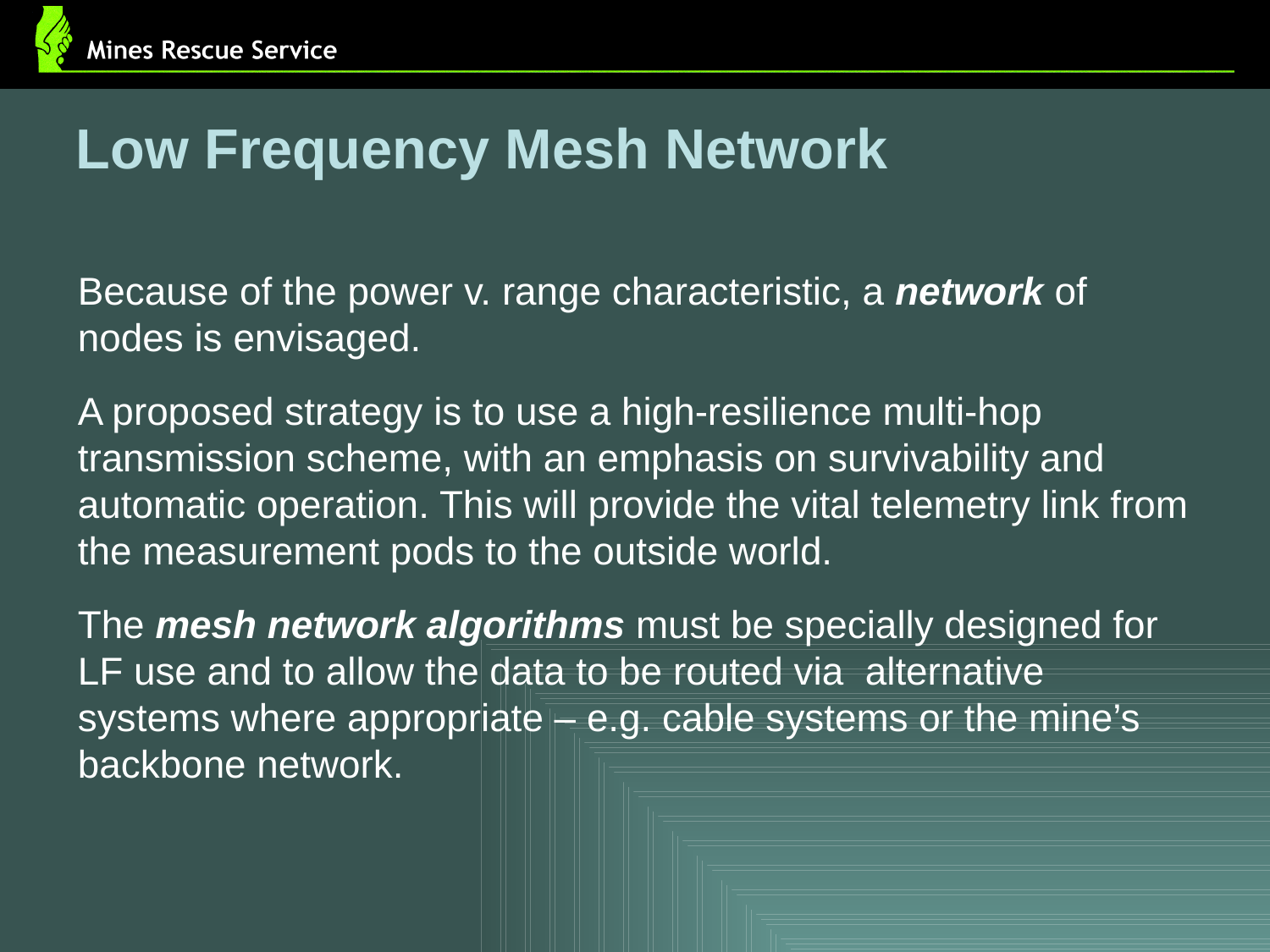

Low Frequency Mesh Network

Because of the power v. range characteristic, a network of nodes is envisaged.
A proposed strategy is to use a high-resilience multi-hop transmission scheme, with an emphasis on survivability and automatic operation. This will provide the vital telemetry link from the measurement pods to the outside world.
The mesh network algorithms must be specially designed for LF use and to allow the data to be routed via  alternative systems where appropriate – e.g. cable systems or the mine’s backbone network.